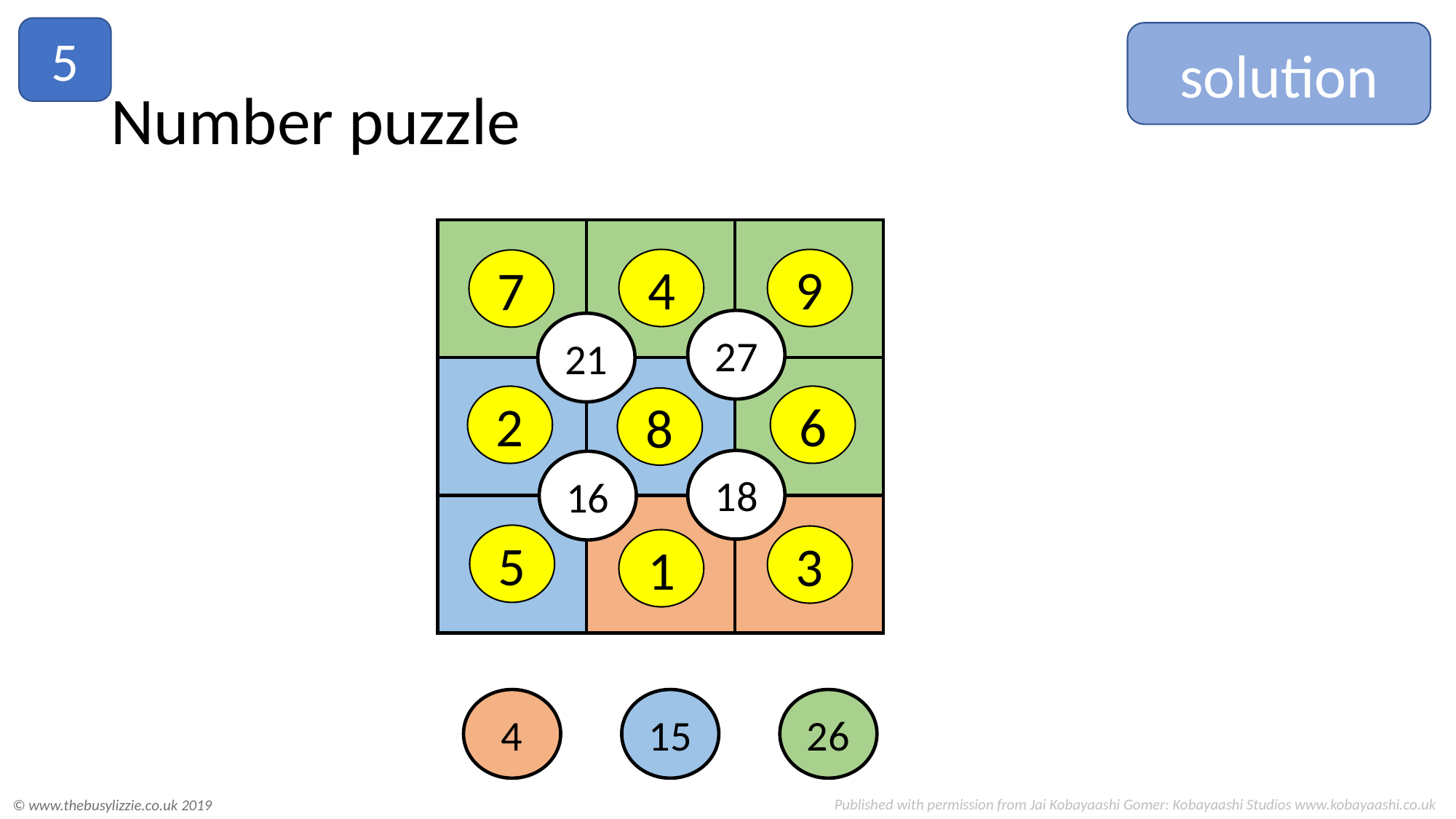

5
solution
# Number puzzle

27
21

18
16

26
4
15
9
4
7
6
2
8
5
3
1
Published with permission from Jai Kobayaashi Gomer: Kobayaashi Studios www.kobayaashi.co.uk
© www.thebusylizzie.co.uk 2019